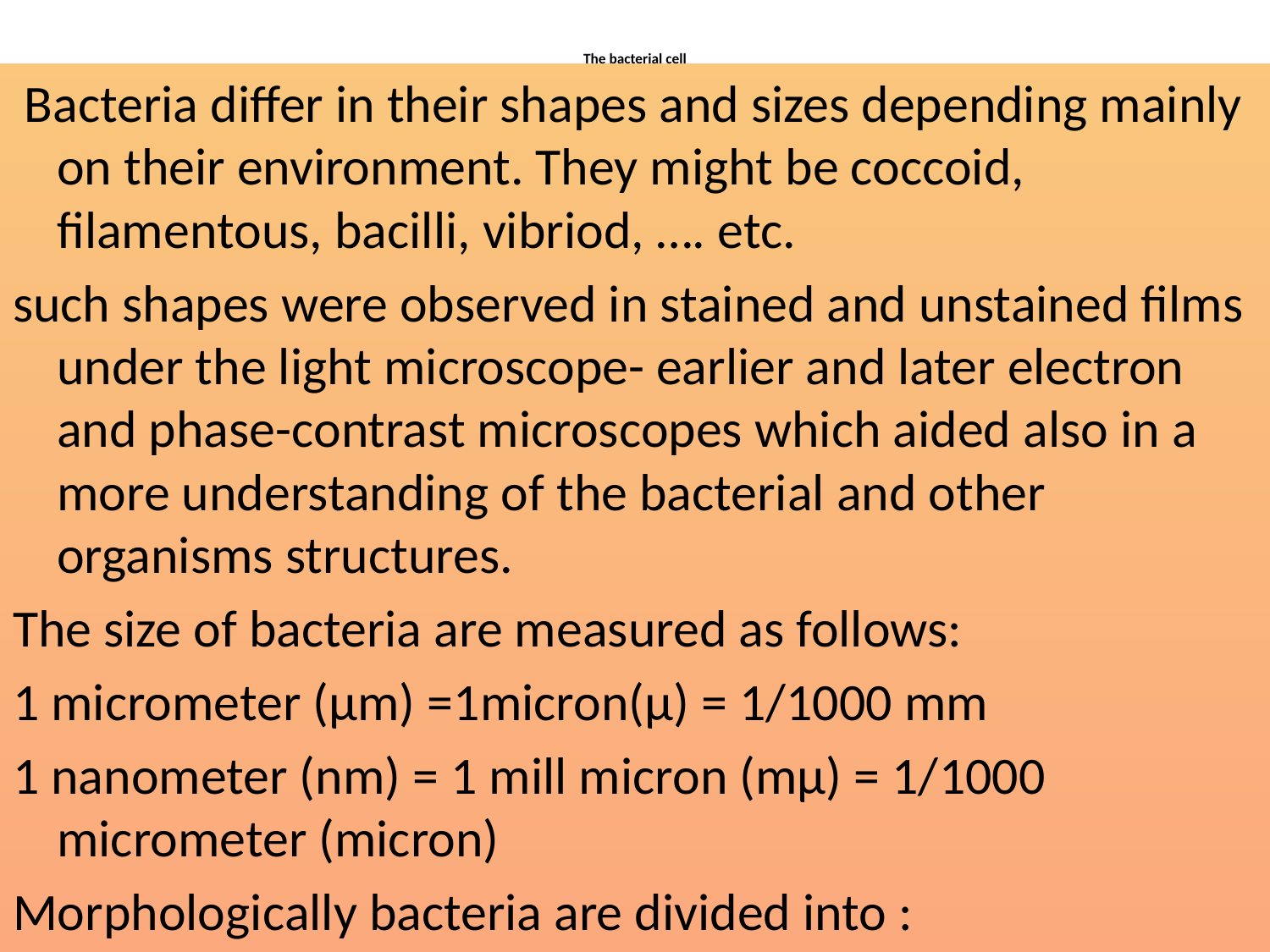

# The bacterial cell
 Bacteria differ in their shapes and sizes depending mainly on their environment. They might be coccoid, filamentous, bacilli, vibriod, …. etc.
such shapes were observed in stained and unstained films under the light microscope- earlier and later electron and phase-contrast microscopes which aided also in a more understanding of the bacterial and other organisms structures.
The size of bacteria are measured as follows:
1 micrometer (µm) =1micron(µ) = 1/1000 mm
1 nanometer (nm) = 1 mill micron (mµ) = 1/1000 micrometer (micron)
Morphologically bacteria are divided into :